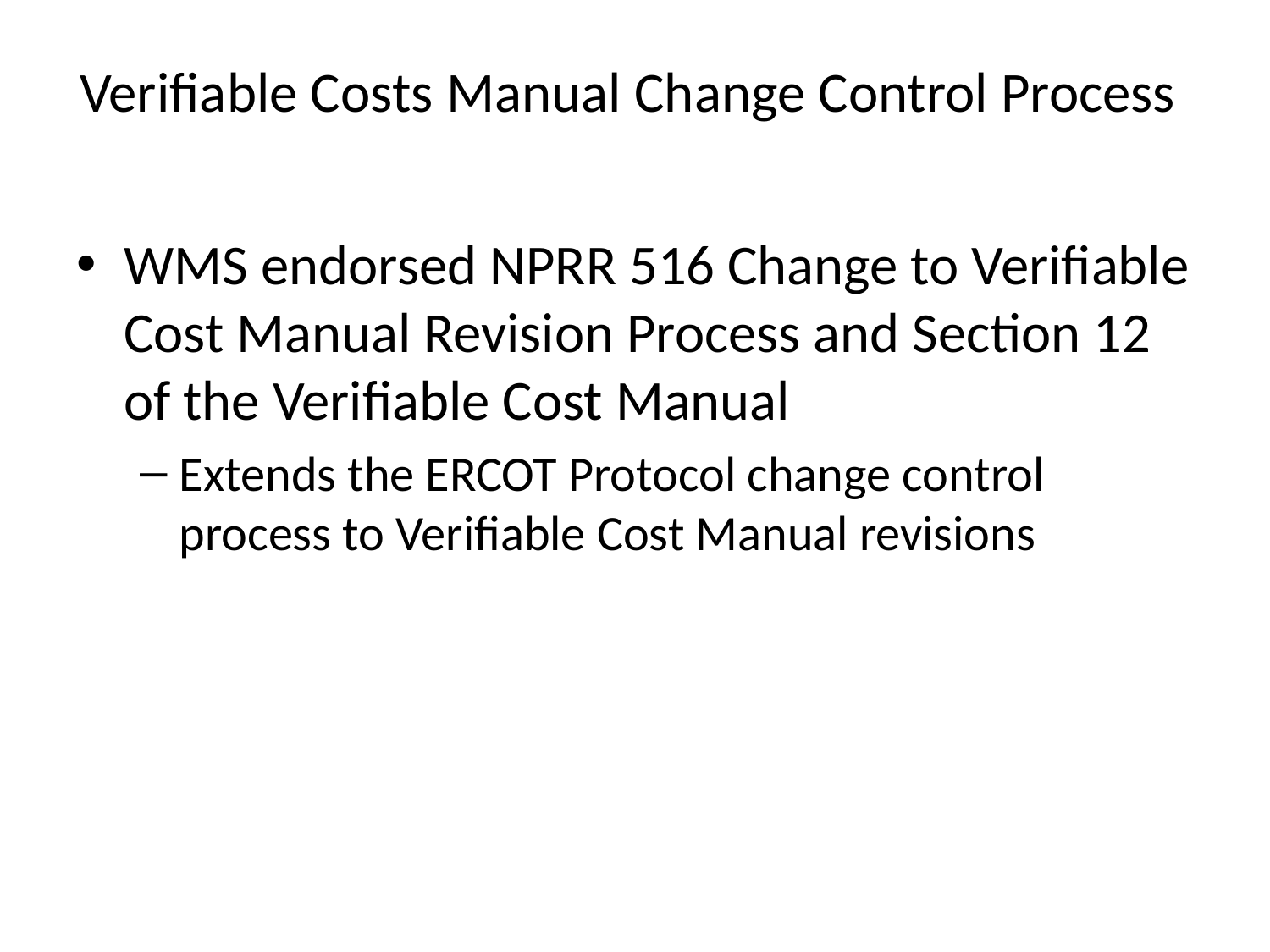

# Verifiable Costs Manual Change Control Process
WMS endorsed NPRR 516 Change to Verifiable Cost Manual Revision Process and Section 12 of the Verifiable Cost Manual
Extends the ERCOT Protocol change control process to Verifiable Cost Manual revisions